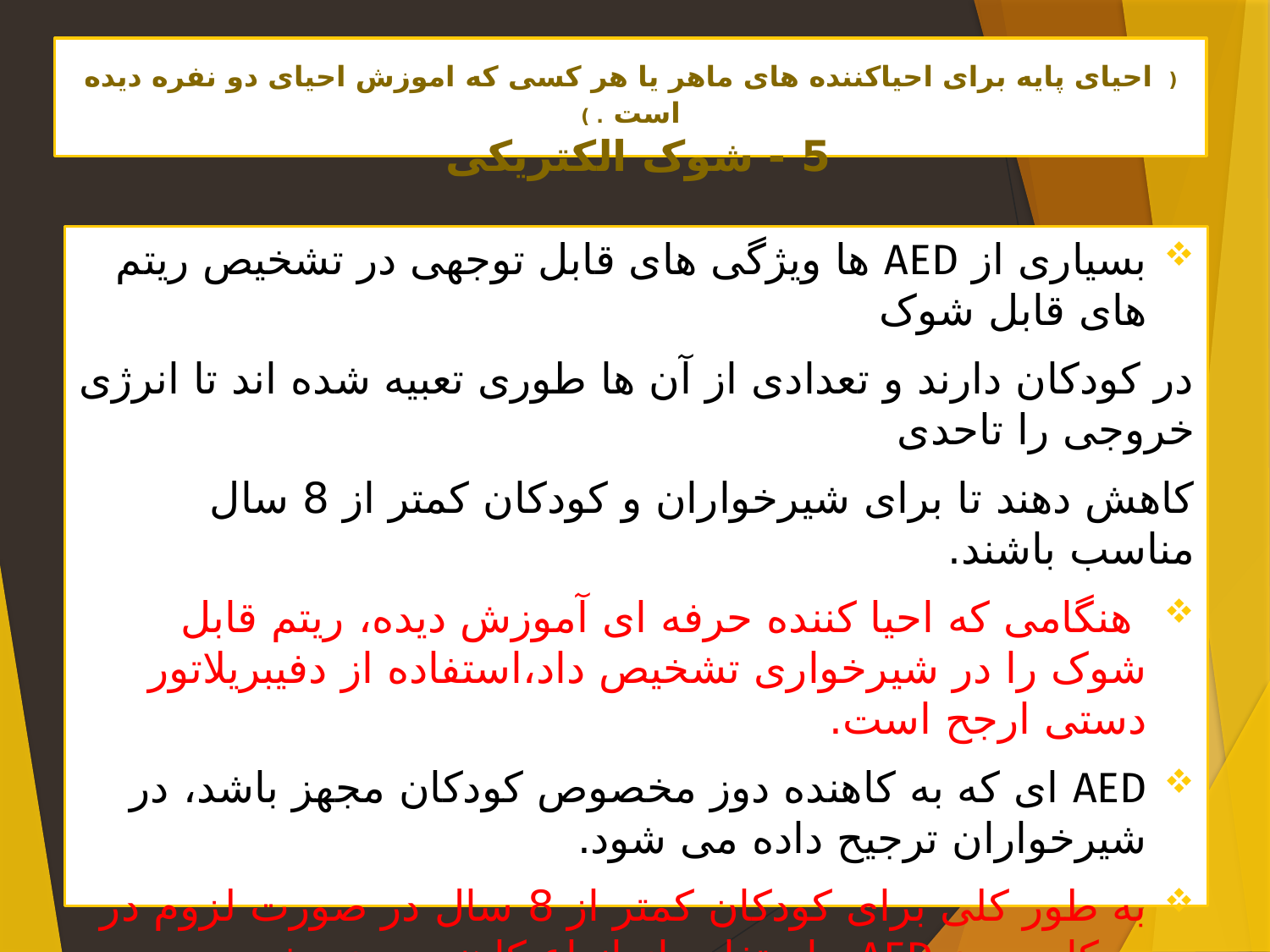

# ( احیای پایه برای احیاکننده های ماهر یا هر کسی که اموزش احیای دو نفره دیده است . ) 5 - شوک الکتریکی
بسیاری از AED ها ویژگی های قابل توجهی در تشخیص ریتم های قابل شوک
در کودکان دارند و تعدادی از آن ها طوری تعبیه شده اند تا انرژی خروجی را تاحدی
کاهش دهند تا برای شیرخواران و کودکان کمتر از 8 سال مناسب باشند.
 هنگامی که احیا کننده حرفه ای آموزش دیده، ریتم قابل شوک را در شیرخواری تشخیص داد،استفاده از دفیبریلاتور دستی ارجح است.
AED ای که به کاهنده دوز مخصوص کودکان مجهز باشد، در شیرخواران ترجیح داده می شود.
به طور کلی برای کودکان کمتر از 8 سال در صورت لزوم در به کار بردن AED ، استفاده از انواع کاهنده دوز مخصوص کودکان توصیه می شود.